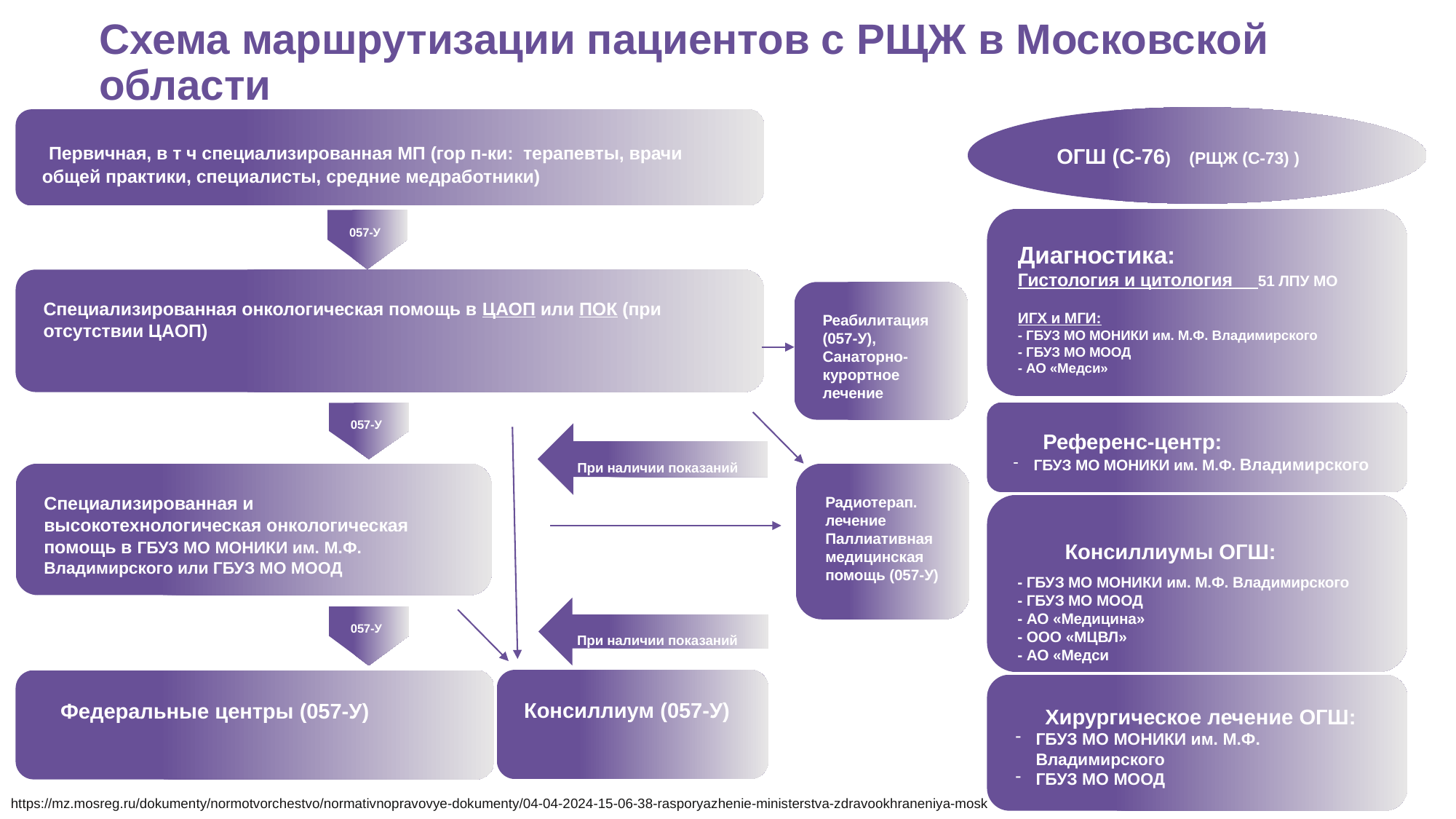

# Схема маршрутизации пациентов с РЩЖ в Московской области
ОГШ (С-76)    (РЩЖ (С-73) )
 Первичная, в т ч специализированная МП (гор п-ки:  терапевты, врачи общей практики, специалисты, средние медработники)
Диагностика:
Гистология и цитология     51 ЛПУ МО

ИГХ и МГИ:
- ГБУЗ МО МОНИКИ им. М.Ф. Владимирского
- ГБУЗ МО МООД
- АО «Медси»

057-У
Специализированная онкологическая помощь в ЦАОП или ПОК (при отсутствии ЦАОП)
Реабилитация (057-У), Санаторно-курортное лечение
     Референс-центр:
ГБУЗ МО МОНИКИ им. М.Ф. Владимирского
057-У
При наличии показаний
Специализированная и высокотехнологическая онкологическая помощь в ГБУЗ МО МОНИКИ им. М.Ф. Владимирского или ГБУЗ МО МООД

Радиотерап. лечение
Паллиативная медицинская помощь (057-У)
        Консиллиумы ОГШ:
- ГБУЗ МО МОНИКИ им. М.Ф. Владимирского
- ГБУЗ МО МООД
- АО «Медицина»
- ООО «МЦВЛ»
- АО «Медси

При наличии показаний
057-У
Консиллиум (057-У)
   Федеральные центры (057-У)
     Хирургическое лечение ОГШ:
ГБУЗ МО МОНИКИ им. М.Ф. Владимирского
ГБУЗ МО МООД
https://mz.mosreg.ru/dokumenty/normotvorchestvo/normativnopravovye-dokumenty/04-04-2024-15-06-38-rasporyazhenie-ministerstva-zdravookhraneniya-mosk